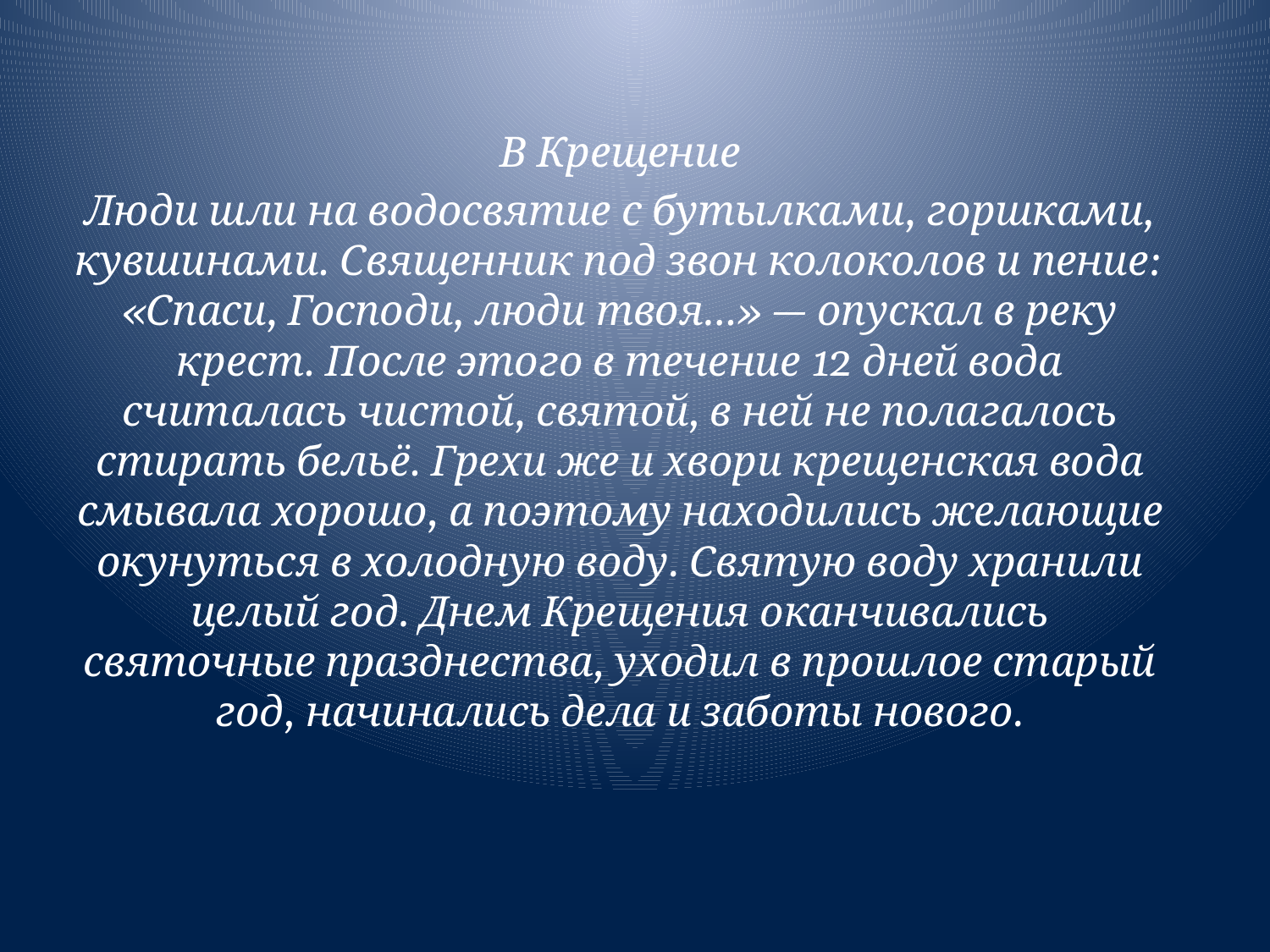

В Крещение
Люди шли на водосвятие с бутылками, горшками, кувшинами. Священник под звон колоколов и пение: «Спаси, Господи, люди твоя…» — опускал в реку крест. После этого в течение 12 дней вода считалась чистой, святой, в ней не полагалось стирать бельё. Грехи же и хвори крещенская вода смывала хорошо, а поэтому находились желающие окунуться в холодную воду. Святую воду хранили целый год. Днем Крещения оканчивались святочные празднества, уходил в прошлое старый год, начинались дела и заботы нового.

#